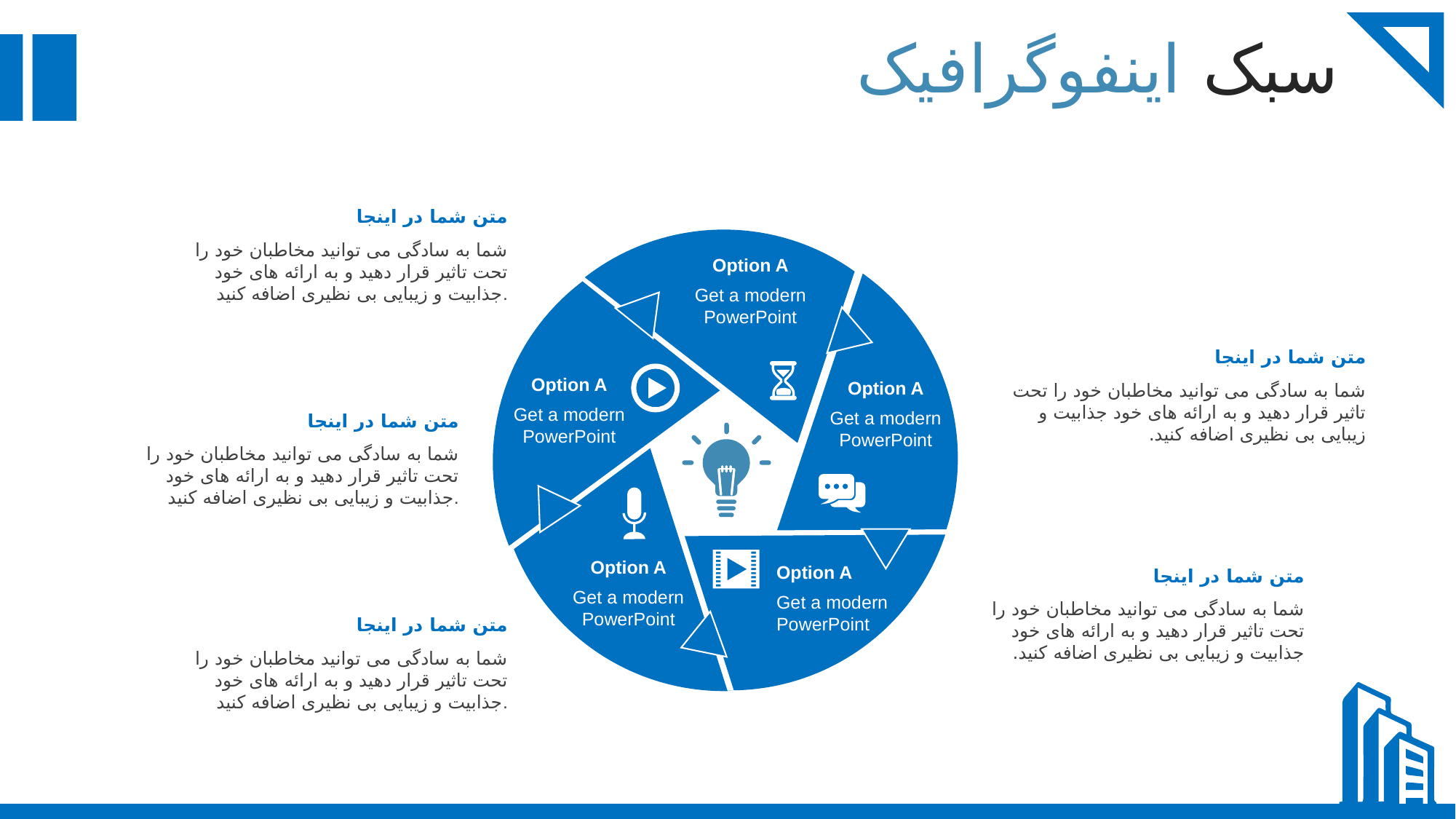

سبک اینفوگرافیک
متن شما در اینجا
شما به سادگی می توانید مخاطبان خود را تحت تاثیر قرار دهید و به ارائه های خود جذابیت و زیبایی بی نظیری اضافه کنید.

Option A
Get a modern PowerPoint

متن شما در اینجا
شما به سادگی می توانید مخاطبان خود را تحت تاثیر قرار دهید و به ارائه های خود جذابیت و زیبایی بی نظیری اضافه کنید.

Option A
Get a modern PowerPoint
Option A
Get a modern PowerPoint
متن شما در اینجا
شما به سادگی می توانید مخاطبان خود را تحت تاثیر قرار دهید و به ارائه های خود جذابیت و زیبایی بی نظیری اضافه کنید.

Option A
Get a modern PowerPoint
Option A
Get a modern PowerPoint
متن شما در اینجا
شما به سادگی می توانید مخاطبان خود را تحت تاثیر قرار دهید و به ارائه های خود جذابیت و زیبایی بی نظیری اضافه کنید.
متن شما در اینجا
شما به سادگی می توانید مخاطبان خود را تحت تاثیر قرار دهید و به ارائه های خود جذابیت و زیبایی بی نظیری اضافه کنید.